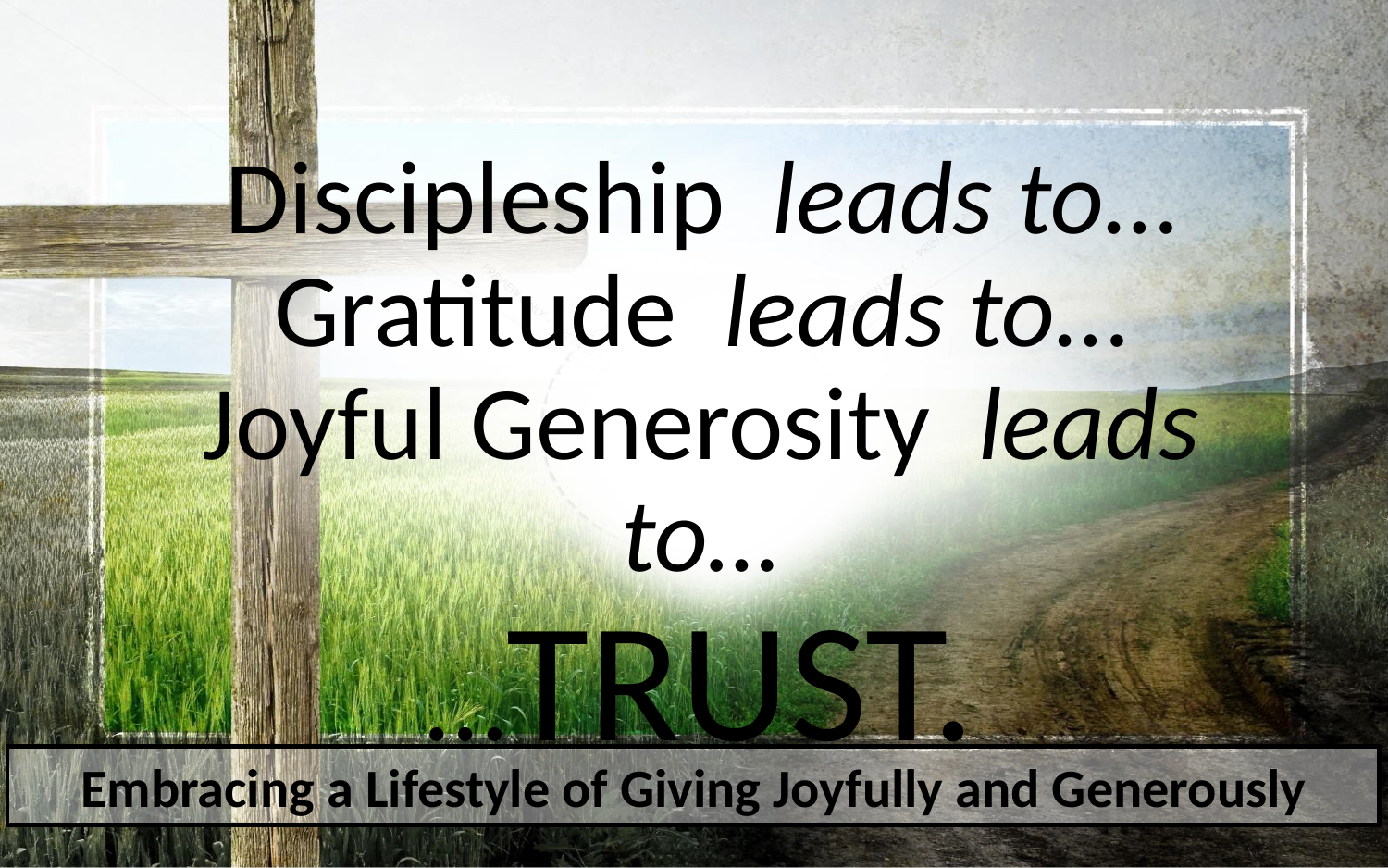

# Discipleship  leads to… Gratitude  leads to… Joyful Generosity  leads to… …TRUST.

Embracing a Lifestyle of Giving Joyfully and Generously